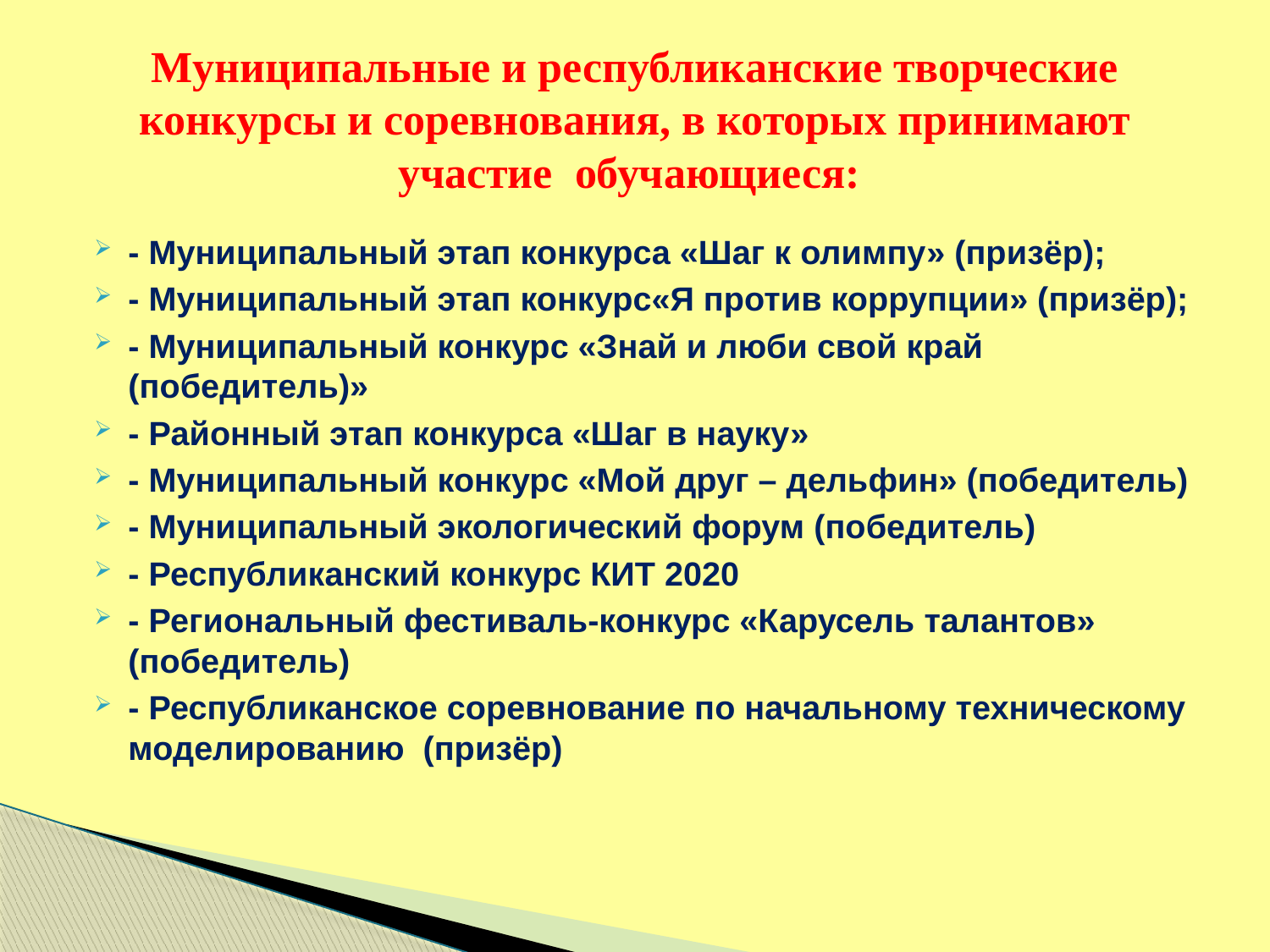

# Муниципальные и республиканские творческие конкурсы и соревнования, в которых принимают участие  обучающиеся:
- Муниципальный этап конкурса «Шаг к олимпу» (призёр);
- Муниципальный этап конкурс«Я против коррупции» (призёр);
- Муниципальный конкурс «Знай и люби свой край (победитель)»
- Районный этап конкурса «Шаг в науку»
- Муниципальный конкурс «Мой друг – дельфин» (победитель)
- Муниципальный экологический форум (победитель)
- Республиканский конкурс КИТ 2020
- Региональный фестиваль-конкурс «Карусель талантов» (победитель)
- Республиканское соревнование по начальному техническому моделированию  (призёр)